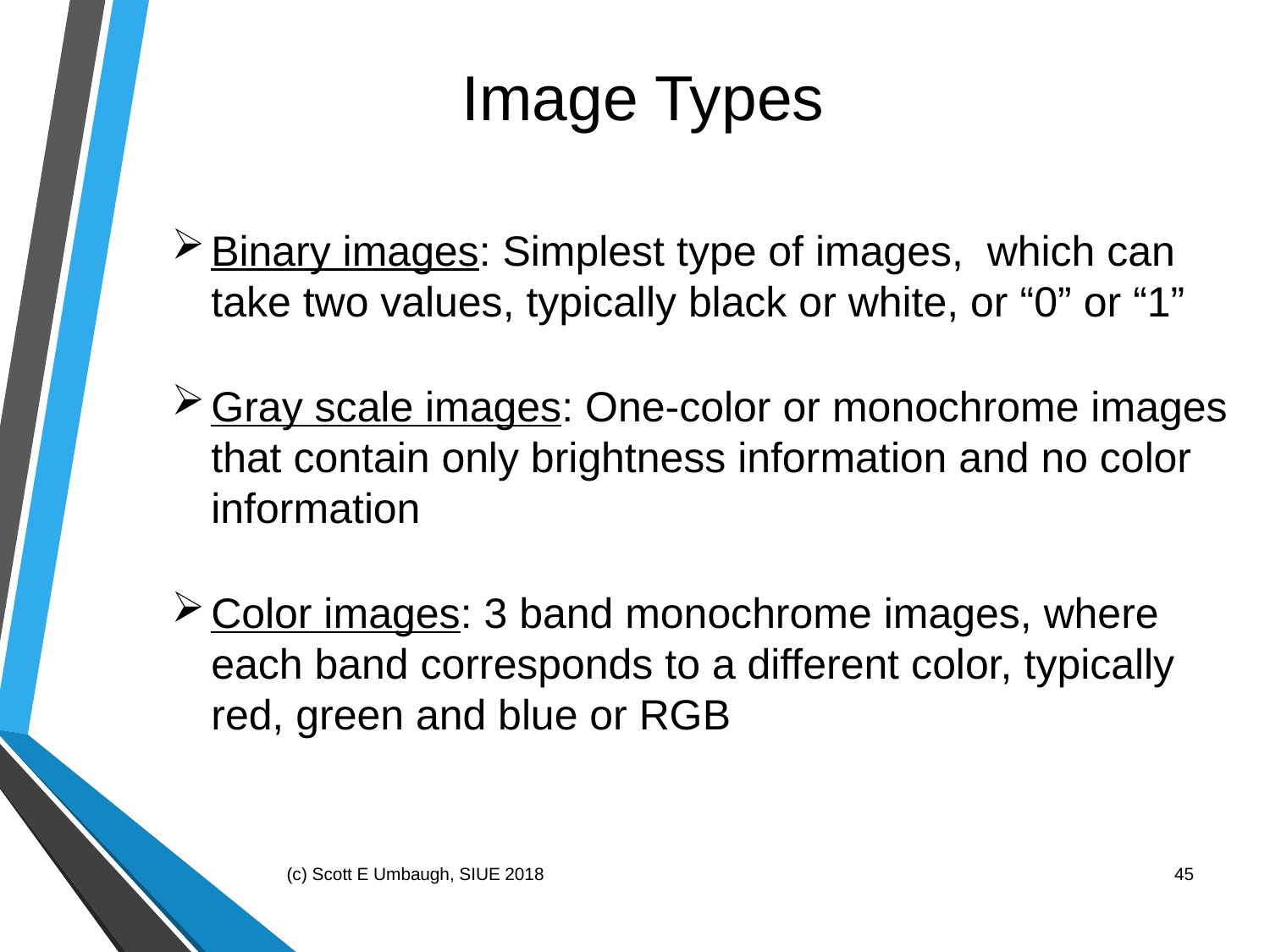

# Image Types
Binary images: Simplest type of images,  which can take two values, typically black or white, or “0” or “1”

Gray scale images: One-color or monochrome images that contain only brightness information and no color information

Color images: 3 band monochrome images, where each band corresponds to a different color, typically red, green and blue or RGB
(c) Scott E Umbaugh, SIUE 2018
45